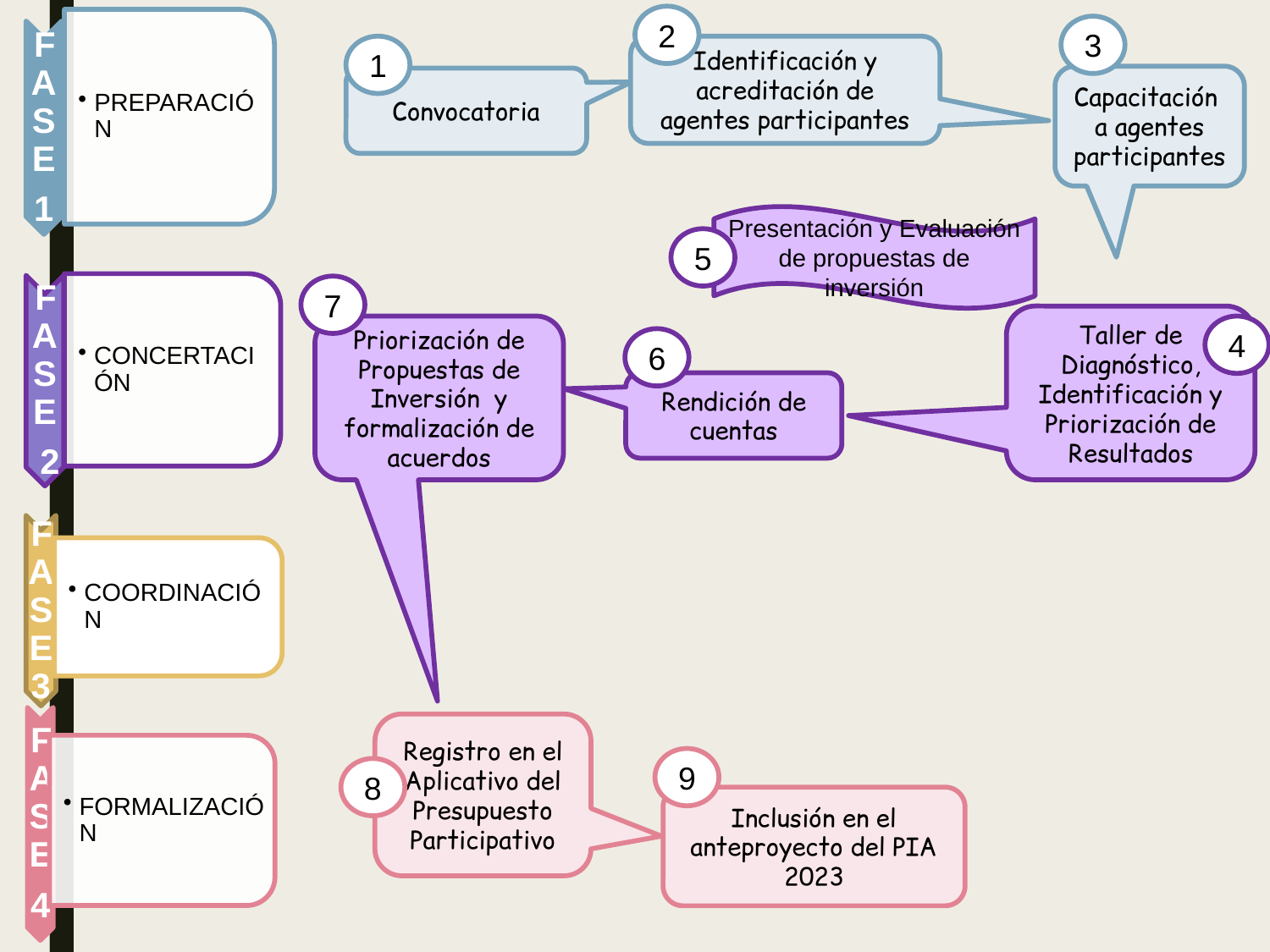

FASE
1
PREPARACIÓN
FASE
 2
CONCERTACIÓN
FASE 3
COORDINACIÓN
FASE
4
FORMALIZACIÓN
2
3
1
Identificación y acreditación de agentes participantes
Capacitación  a agentes participantes
Convocatoria
Presentación y Evaluación de propuestas de inversión
5
7
Taller de Diagnóstico, Identificación y Priorización de Resultados
Priorización de Propuestas de Inversión  y formalización de acuerdos
4
6
Rendición de cuentas
Registro en el Aplicativo del Presupuesto Participativo
9
8
Inclusión en el anteproyecto del PIA 2023